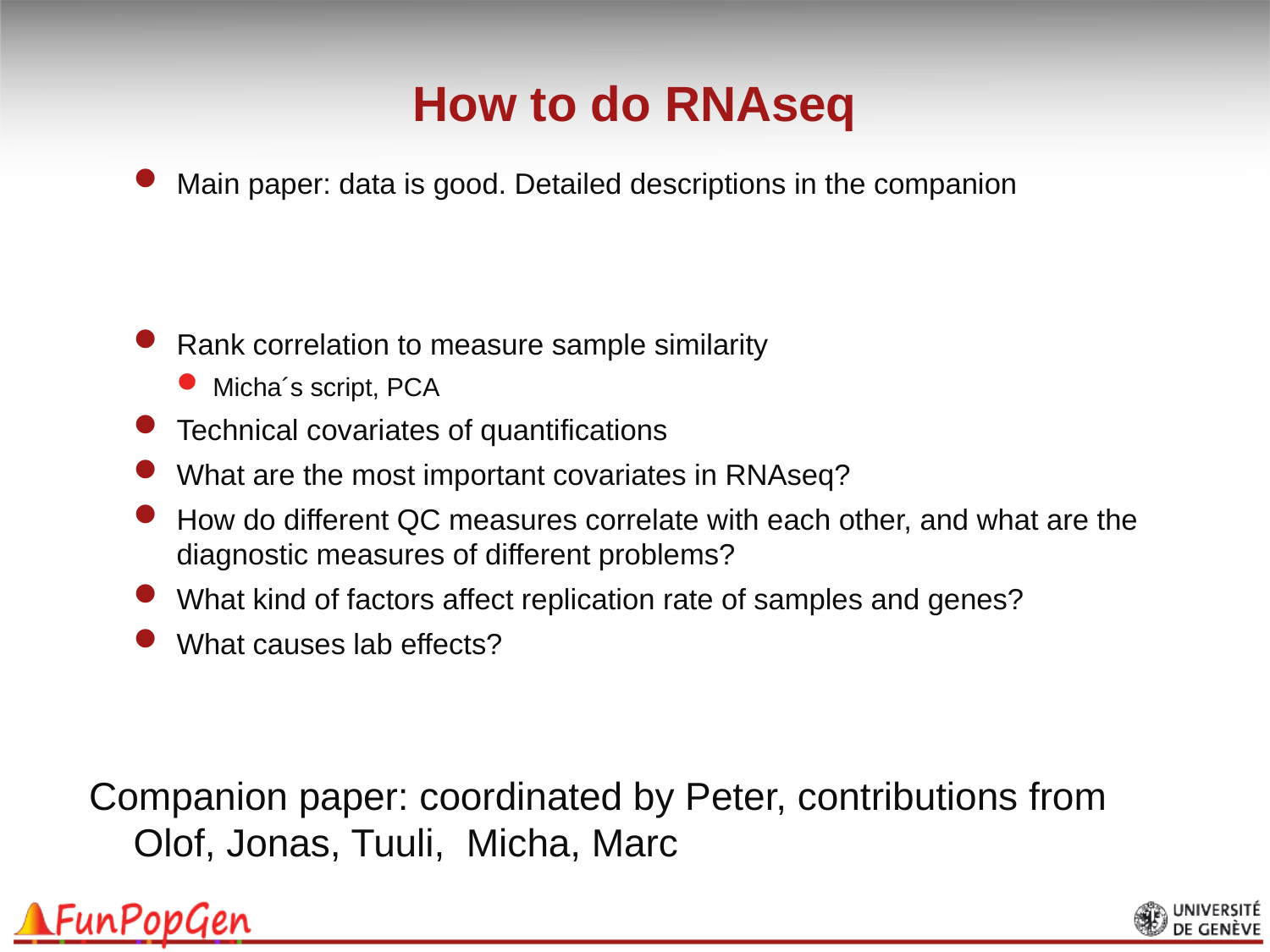

# How to do RNAseq
Main paper: data is good. Detailed descriptions in the companion

Rank correlation to measure sample similarity
Micha´s script, PCA
Technical covariates of quantifications
What are the most important covariates in RNAseq?
How do different QC measures correlate with each other, and what are the diagnostic measures of different problems?
What kind of factors affect replication rate of samples and genes?
What causes lab effects?

Companion paper: coordinated by Peter, contributions from Olof, Jonas, Tuuli,  Micha, Marc